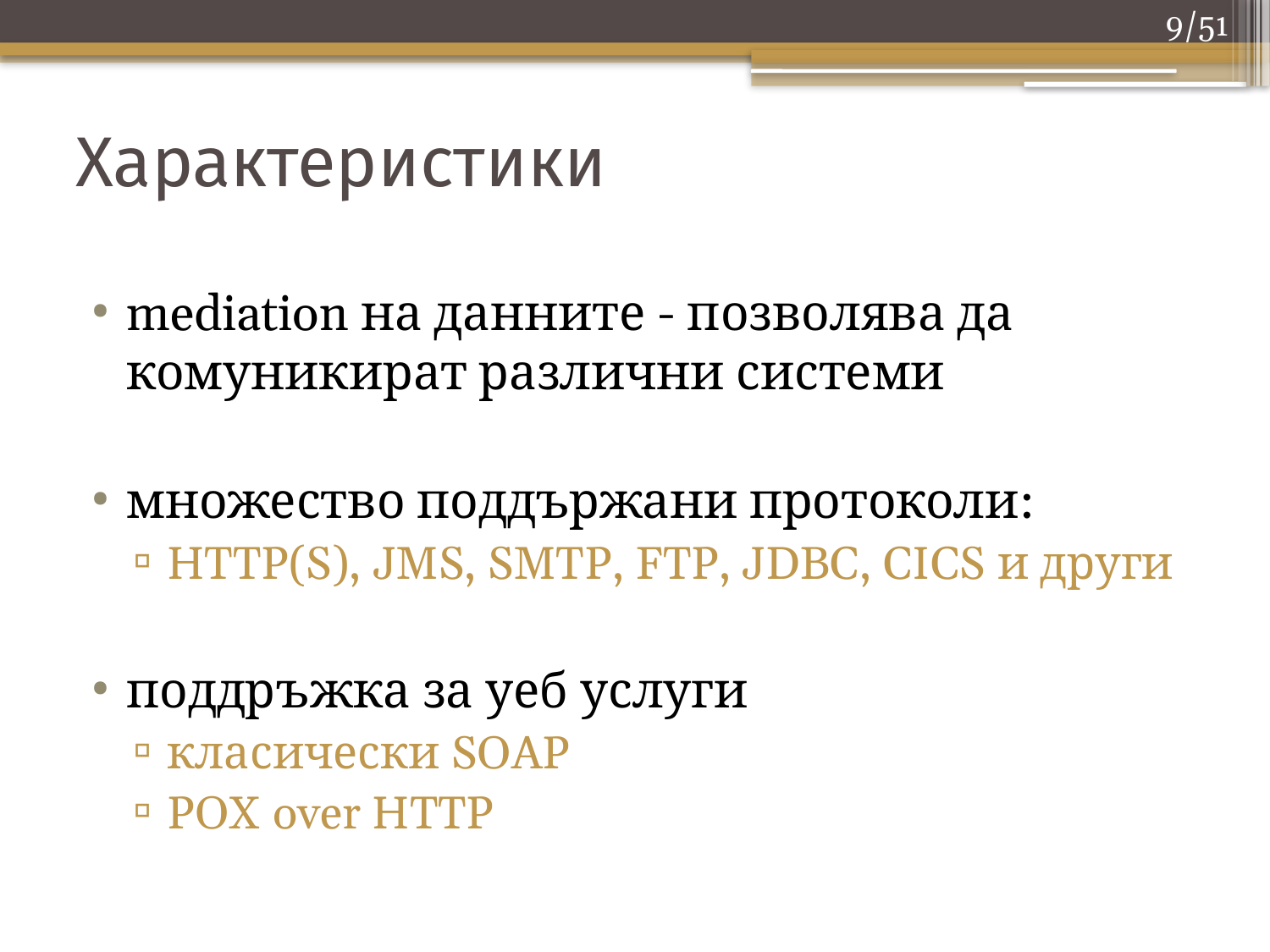

9/51
# Характеристики
mediation на данните - позволява да комуникират различни системи

множество поддържани протоколи:
HTTP(S), JMS, SMTP, FTP, JDBC, CICS и други

поддръжка за уеб услуги
класически SOAP
POX over HTTP